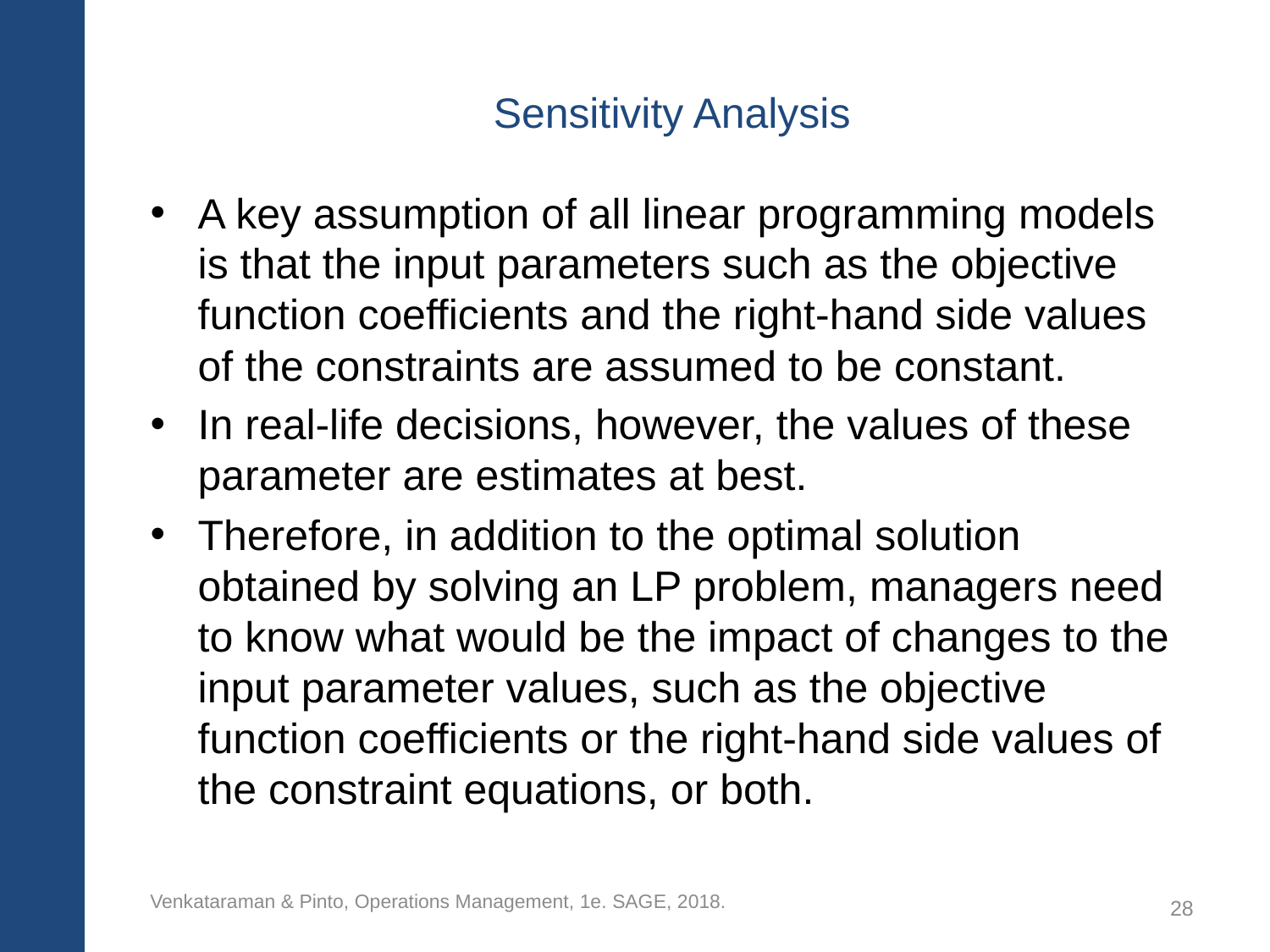

# Sensitivity Analysis
A key assumption of all linear programming models is that the input parameters such as the objective function coefficients and the right-hand side values of the constraints are assumed to be constant.
In real-life decisions, however, the values of these parameter are estimates at best.
Therefore, in addition to the optimal solution obtained by solving an LP problem, managers need to know what would be the impact of changes to the input parameter values, such as the objective function coefficients or the right-hand side values of the constraint equations, or both.
Venkataraman & Pinto, Operations Management, 1e. SAGE, 2018.
28